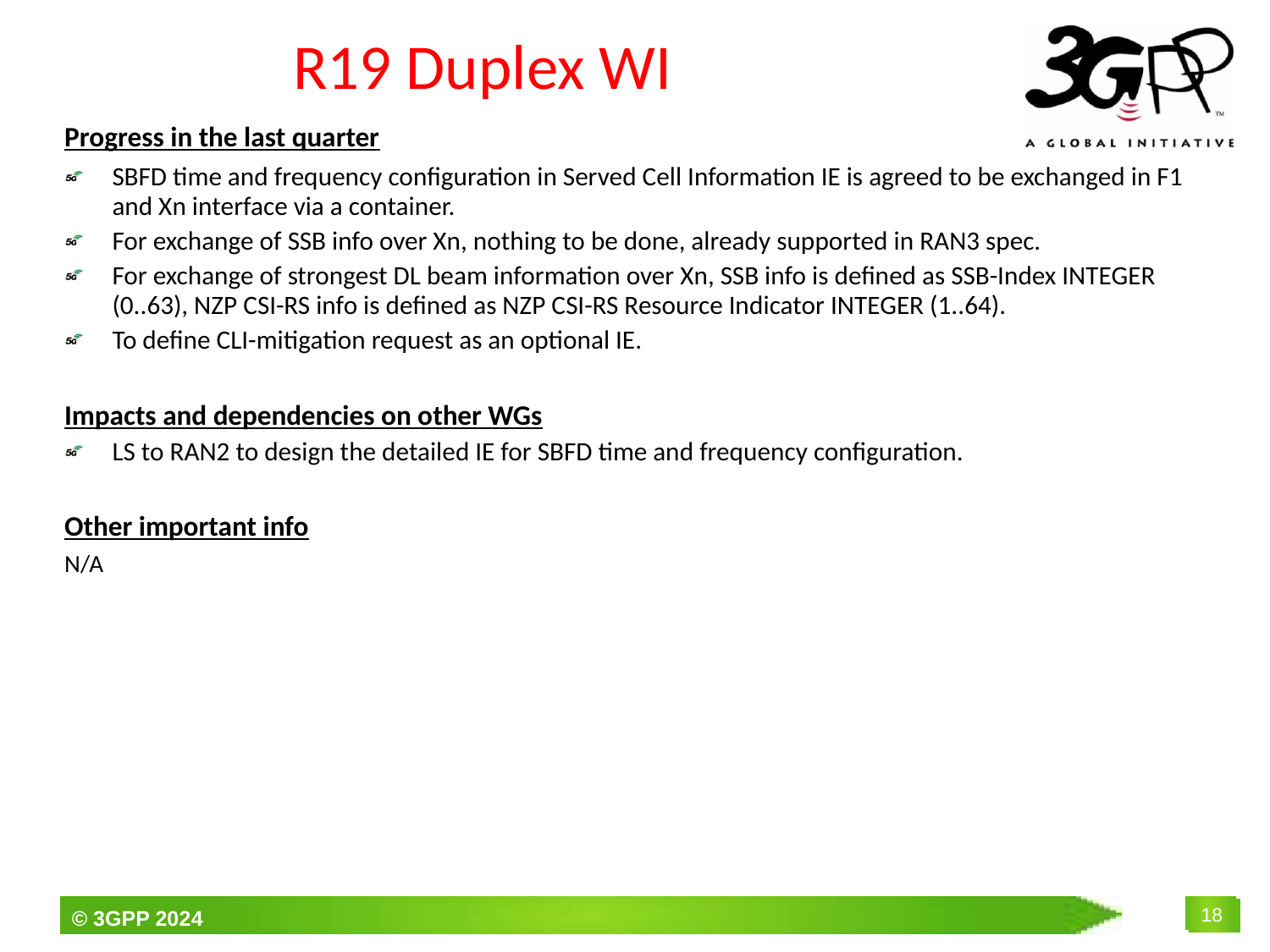

# R19 Duplex WI
Progress in the last quarter
SBFD time and frequency configuration in Served Cell Information IE is agreed to be exchanged in F1 and Xn interface via a container.
For exchange of SSB info over Xn, nothing to be done, already supported in RAN3 spec.
For exchange of strongest DL beam information over Xn, SSB info is defined as SSB-Index INTEGER (0..63), NZP CSI-RS info is defined as NZP CSI-RS Resource Indicator INTEGER (1..64).
To define CLI-mitigation request as an optional IE.

Impacts and dependencies on other WGs
LS to RAN2 to design the detailed IE for SBFD time and frequency configuration.

Other important info
N/A

18